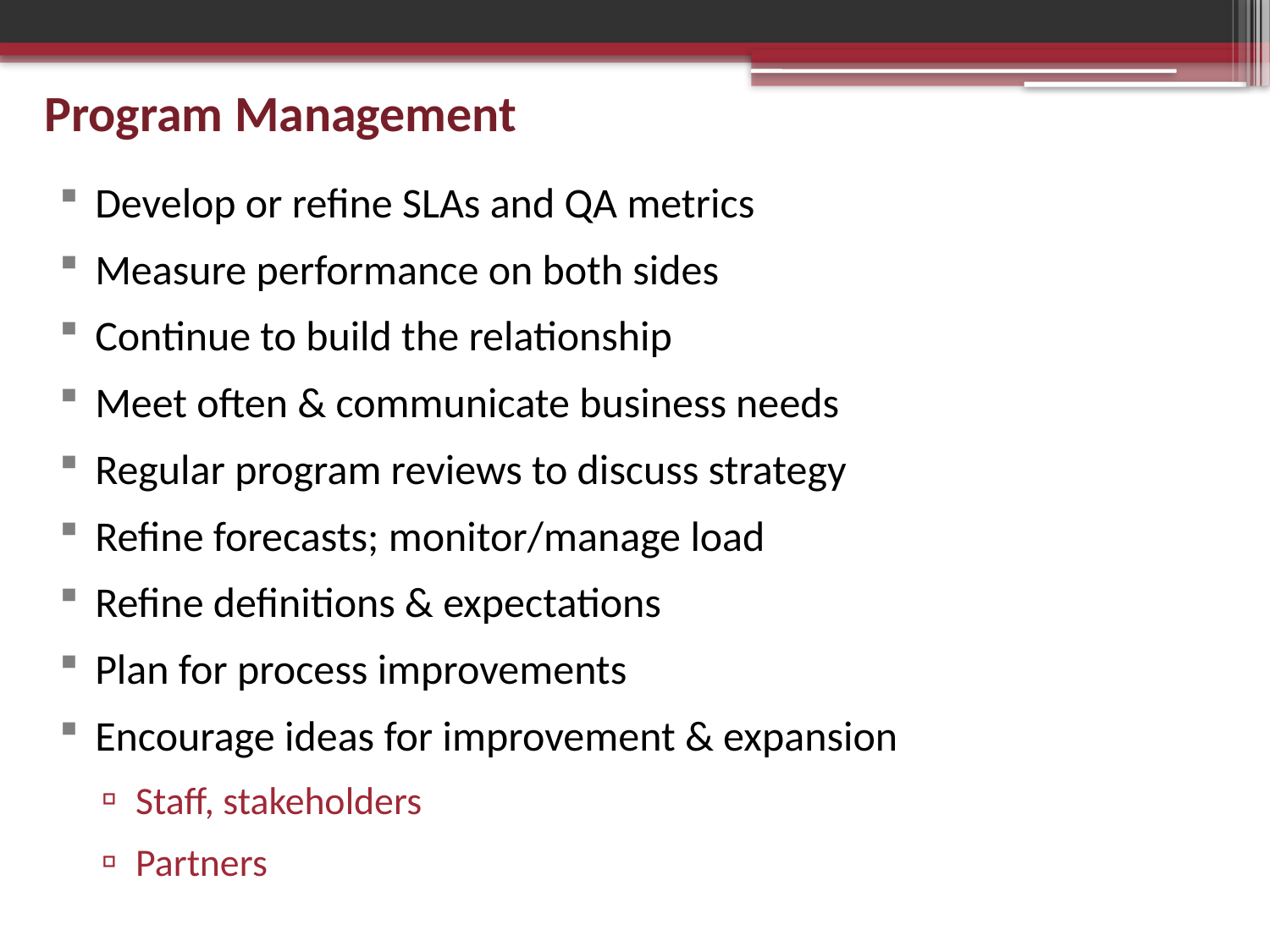

# Program Management
Develop or refine SLAs and QA metrics
Measure performance on both sides
Continue to build the relationship
Meet often & communicate business needs
Regular program reviews to discuss strategy
Refine forecasts; monitor/manage load
Refine definitions & expectations
Plan for process improvements
Encourage ideas for improvement & expansion
Staff, stakeholders
Partners